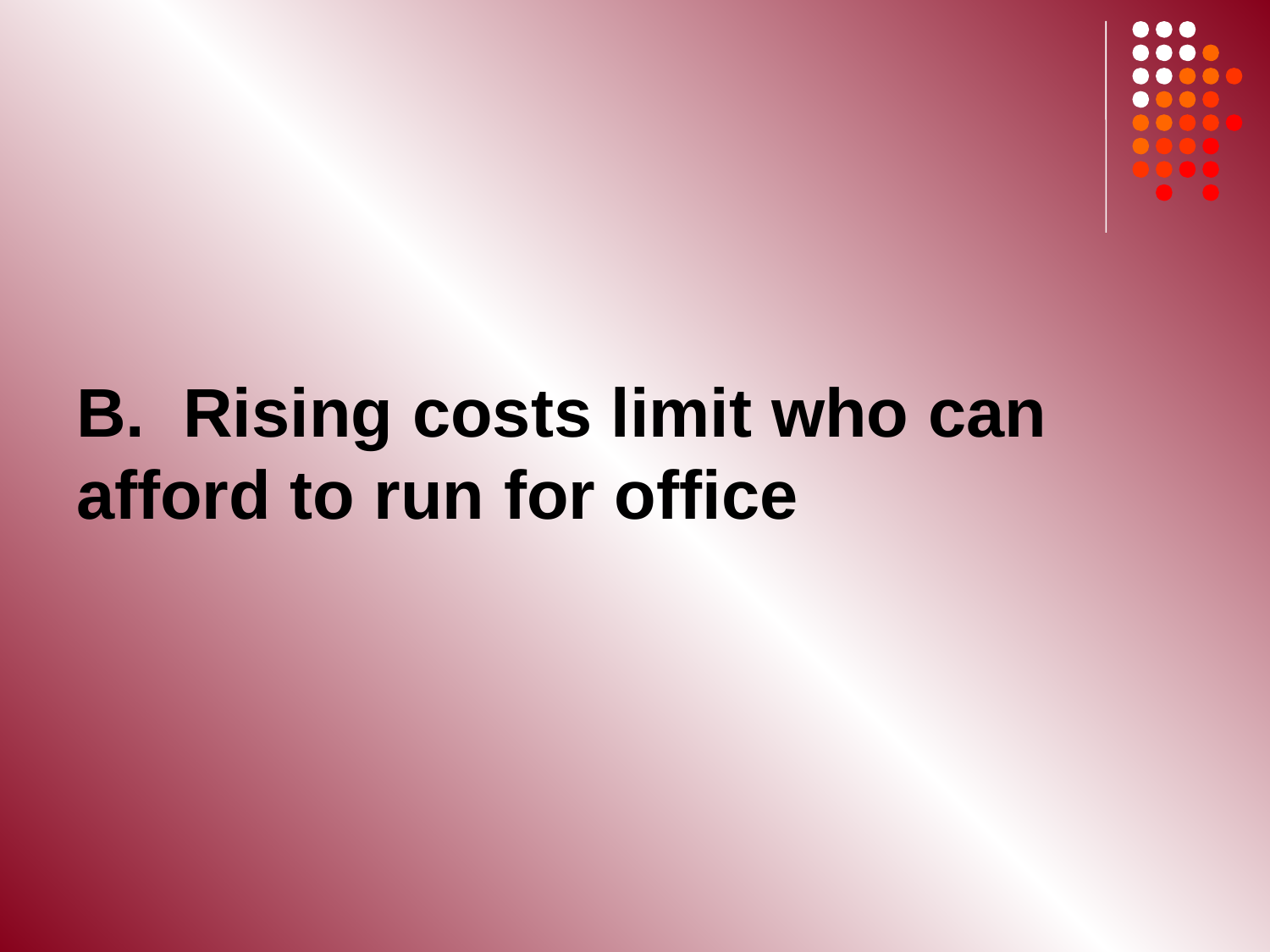

# B.  Rising costs limit who can 	afford to run for office